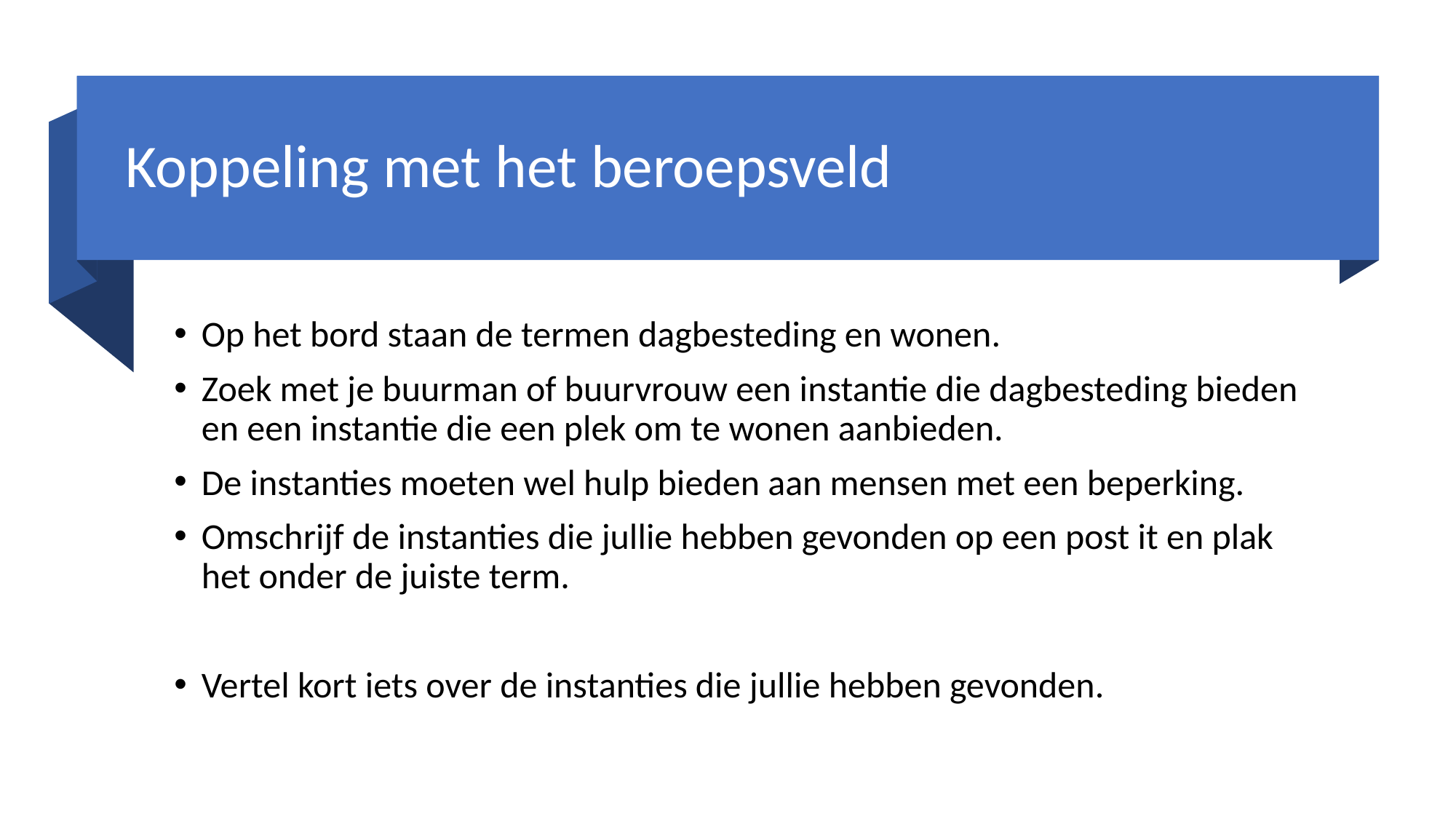

# Koppeling met het beroepsveld

Op het bord staan de termen dagbesteding en wonen.
Zoek met je buurman of buurvrouw een instantie die dagbesteding bieden en een instantie die een plek om te wonen aanbieden.
De instanties moeten wel hulp bieden aan mensen met een beperking.
Omschrijf de instanties die jullie hebben gevonden op een post it en plak het onder de juiste term.

Vertel kort iets over de instanties die jullie hebben gevonden.